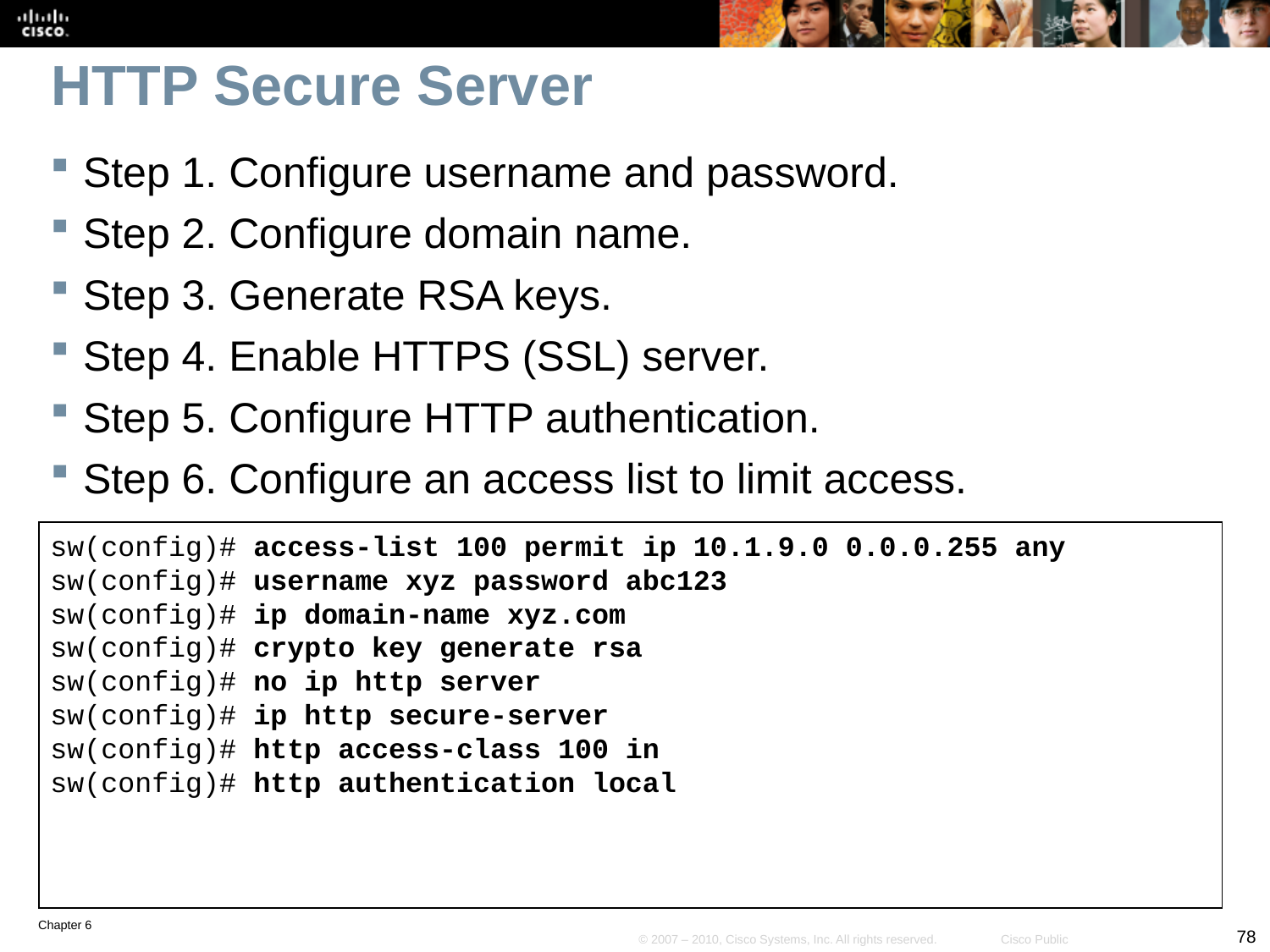

# HTTP Secure Server
Step 1. Configure username and password.
Step 2. Configure domain name.
Step 3. Generate RSA keys.
Step 4. Enable HTTPS (SSL) server.
Step 5. Configure HTTP authentication.
Step 6. Configure an access list to limit access.
sw(config)# access-list 100 permit ip 10.1.9.0 0.0.0.255 any
sw(config)# username xyz password abc123
sw(config)# ip domain-name xyz.com
sw(config)# crypto key generate rsa
sw(config)# no ip http server
sw(config)# ip http secure-server
sw(config)# http access-class 100 in
sw(config)# http authentication local